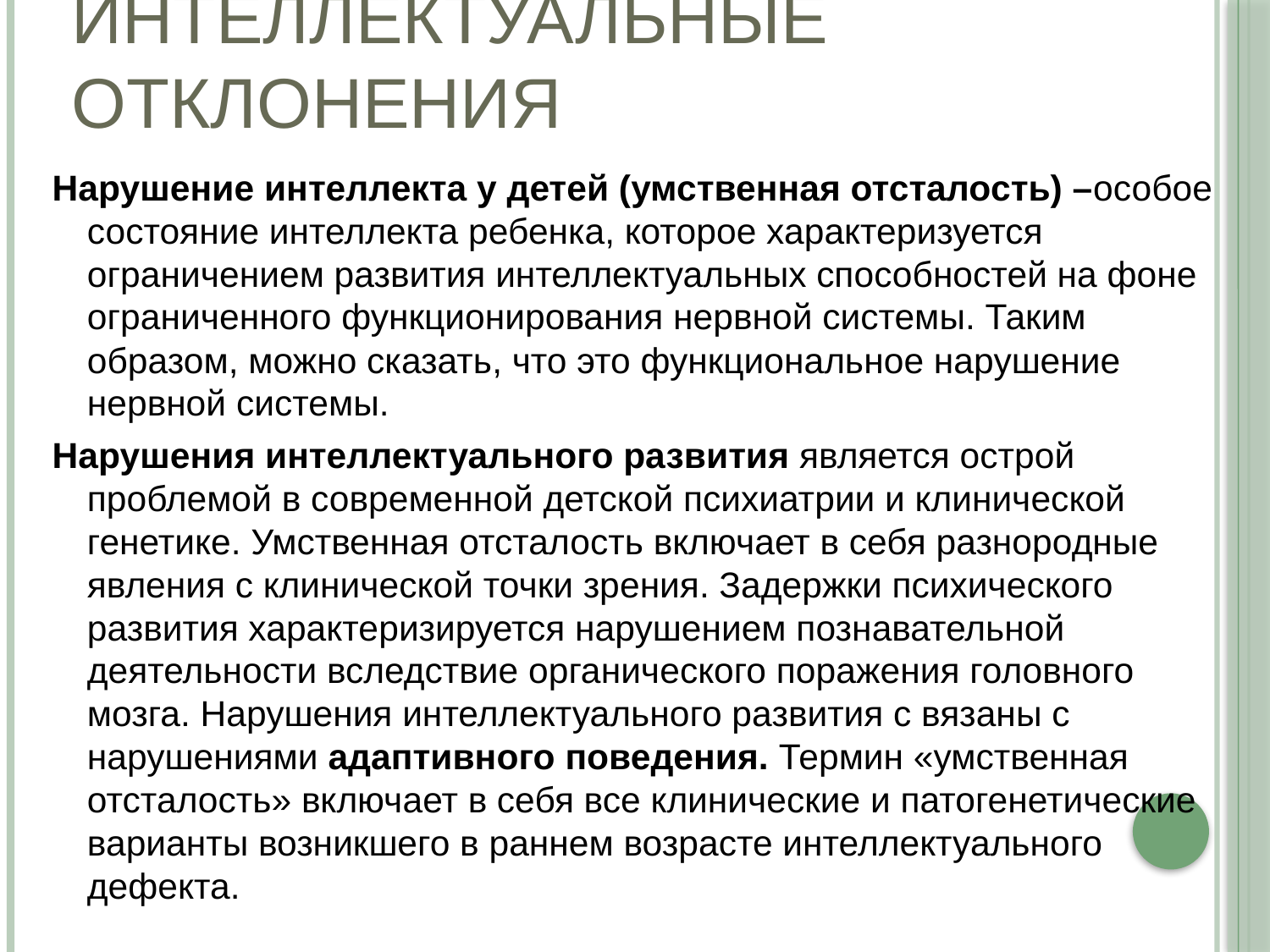

# Интеллектуальные отклонения
Нарушение интеллекта у детей (умственная отсталость) –особое состояние интеллекта ребенка, которое характеризуется ограничением развития интеллектуальных способностей на фоне ограниченного функционирования нервной системы. Таким образом, можно сказать, что это функциональное нарушение нервной системы.
Нарушения интеллектуального развития является острой проблемой в современной детской психиатрии и клинической генетике. Умственная отсталость включает в себя разнородные явления с клинической точки зрения. Задержки психического развития характеризируется нарушением познавательной деятельности вследствие органического поражения головного мозга. Нарушения интеллектуального развития с вязаны с нарушениями адаптивного поведения. Термин «умственная отсталость» включает в себя все клинические и патогенетические варианты возникшего в раннем возрасте интеллектуального дефекта.